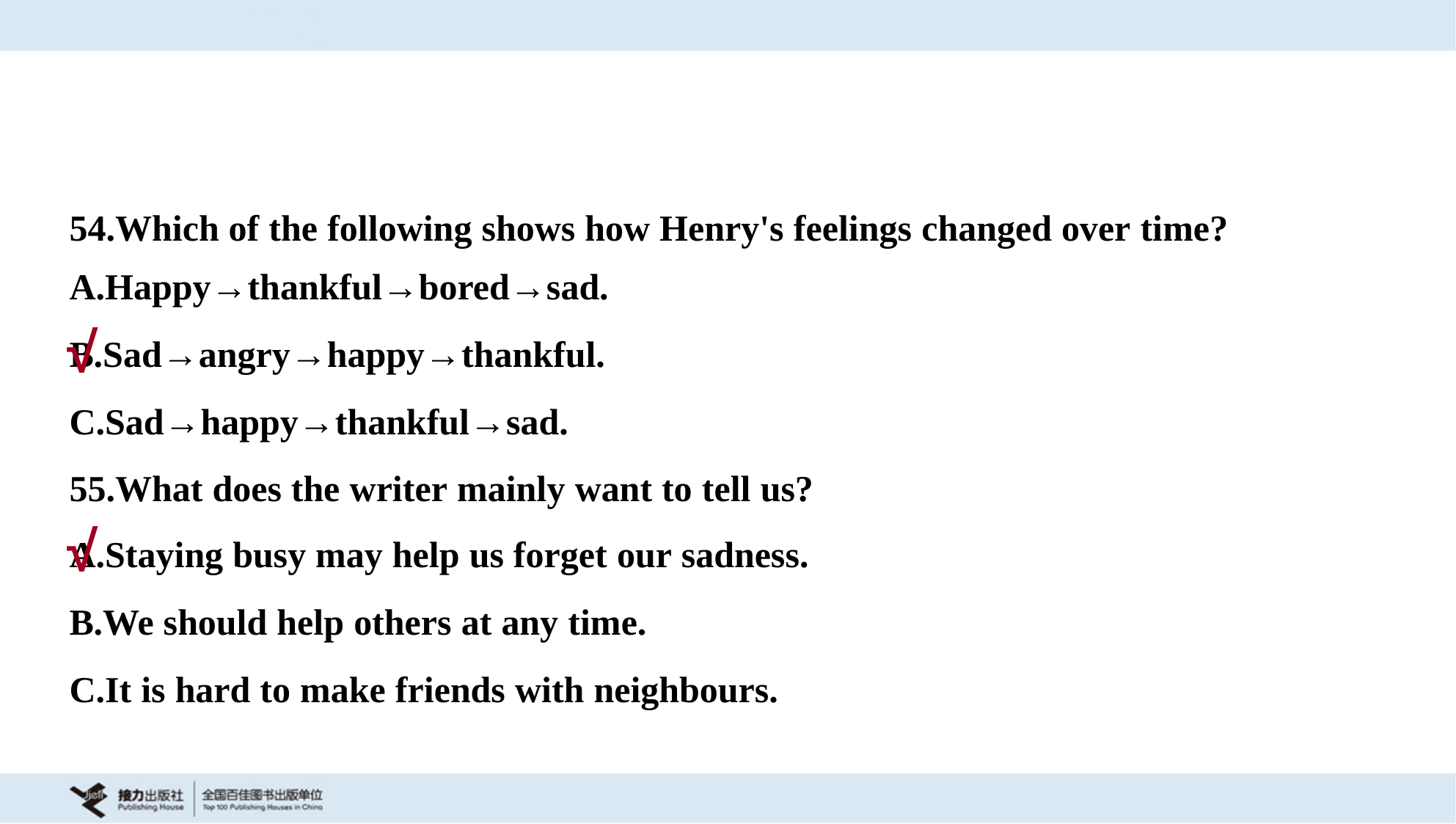

54.Which of the following shows how Henry's feelings changed over time?
A.Happy→thankful→bored→sad.
B.Sad→angry→happy→thankful.
C.Sad→happy→thankful→sad.
√
55.What does the writer mainly want to tell us?
A.Staying busy may help us forget our sadness.
B.We should help others at any time.
C.It is hard to make friends with neighbours.
√